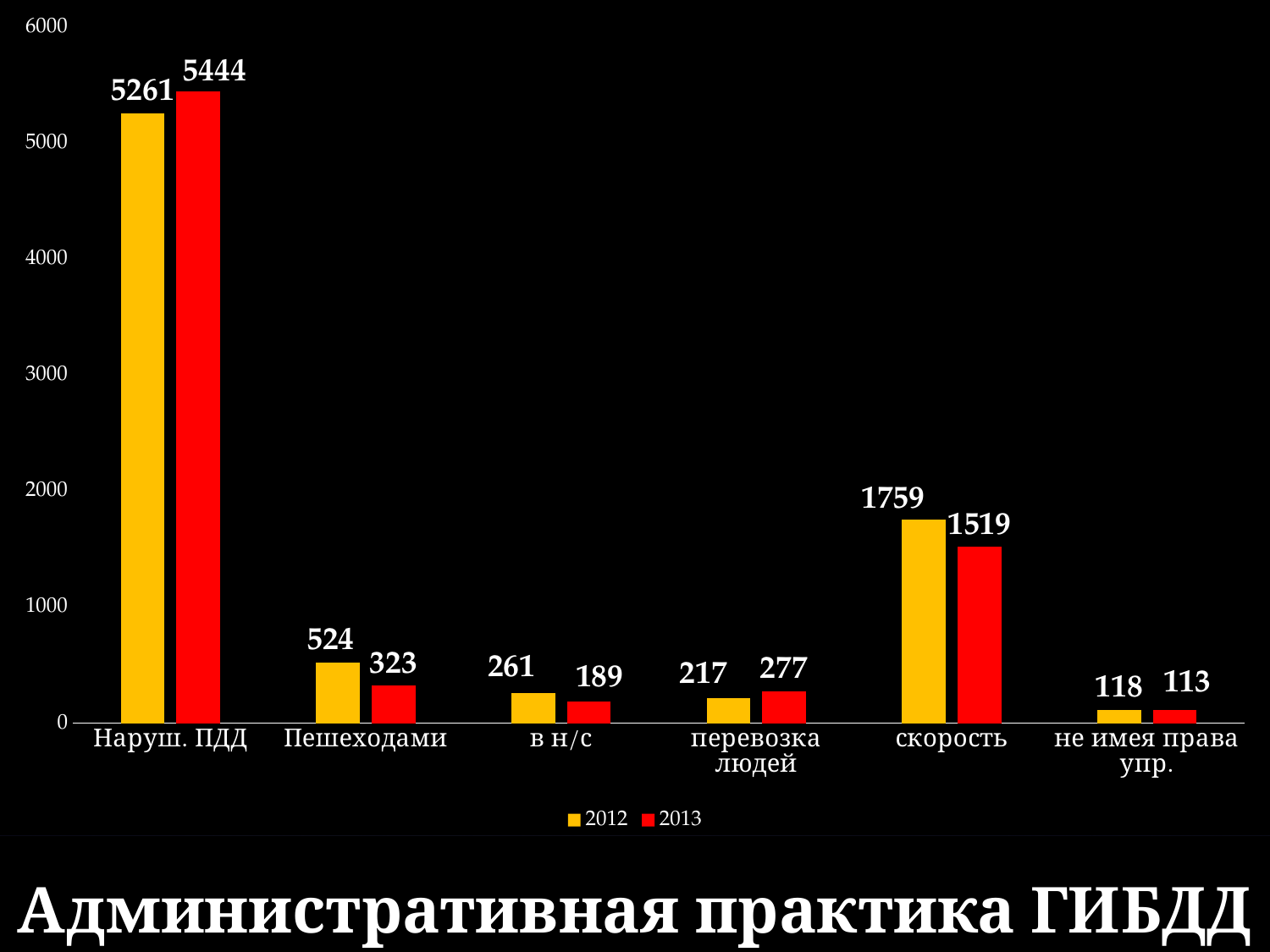

### Chart

| Category | 2012 | 2013 |
|---|---|---|
| Наруш. ПДД | 5261.0 | 5444.0 |
| Пешеходами | 524.0 | 323.0 |
| в н/с | 261.0 | 189.0 |
| перевозка людей | 217.0 | 277.0 |
| скорость | 1759.0 | 1519.0 |
| не имея права упр. | 118.0 | 113.0 |
# Административная практика ГИБДД